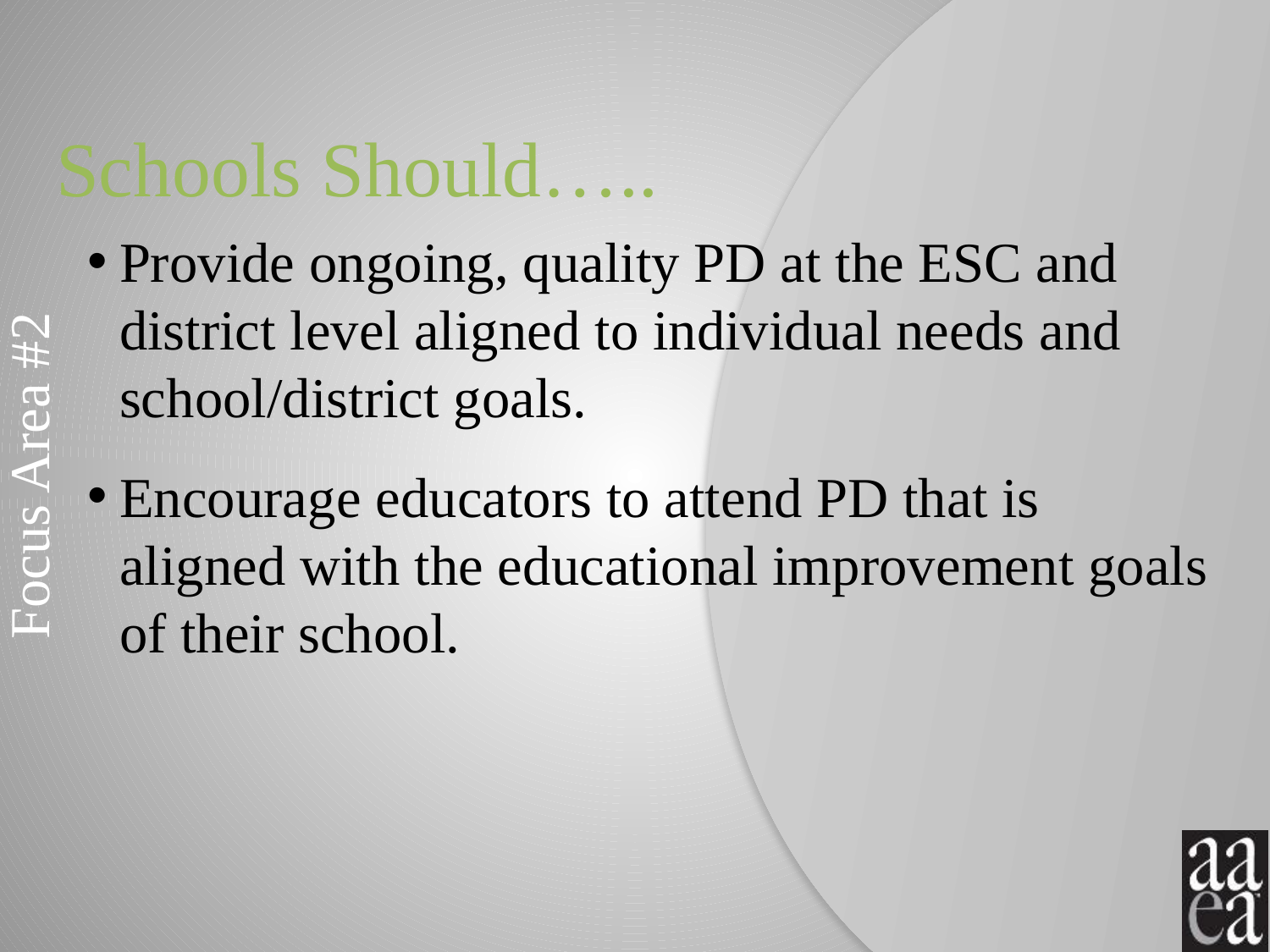

# Schools Should…..
Provide ongoing, quality PD at the ESC and district level aligned to individual needs and school/district goals.
Encourage educators to attend PD that is aligned with the educational improvement goals of their school.
Focus Area #2